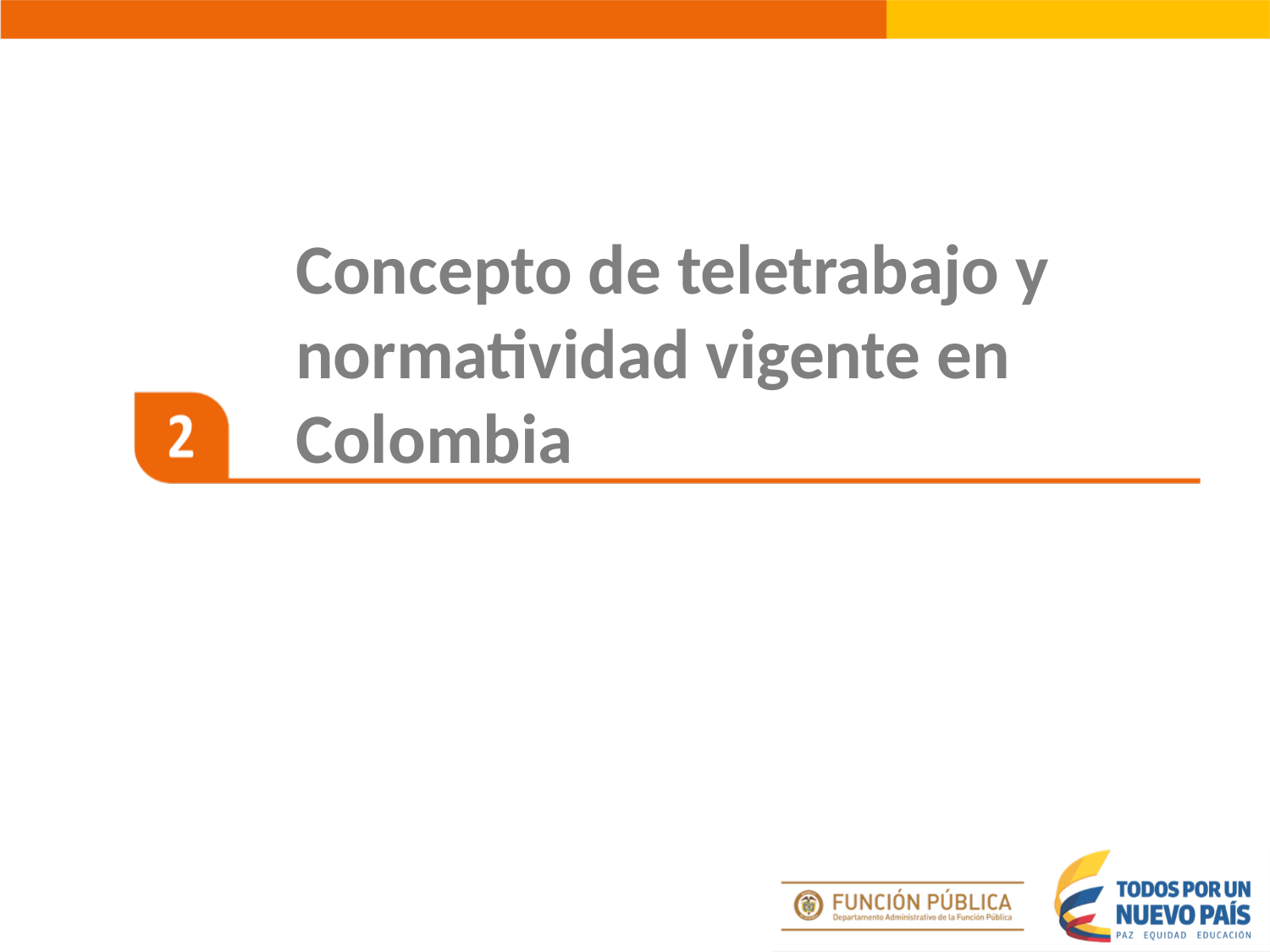

Concepto de teletrabajo y normatividad vigente en Colombia